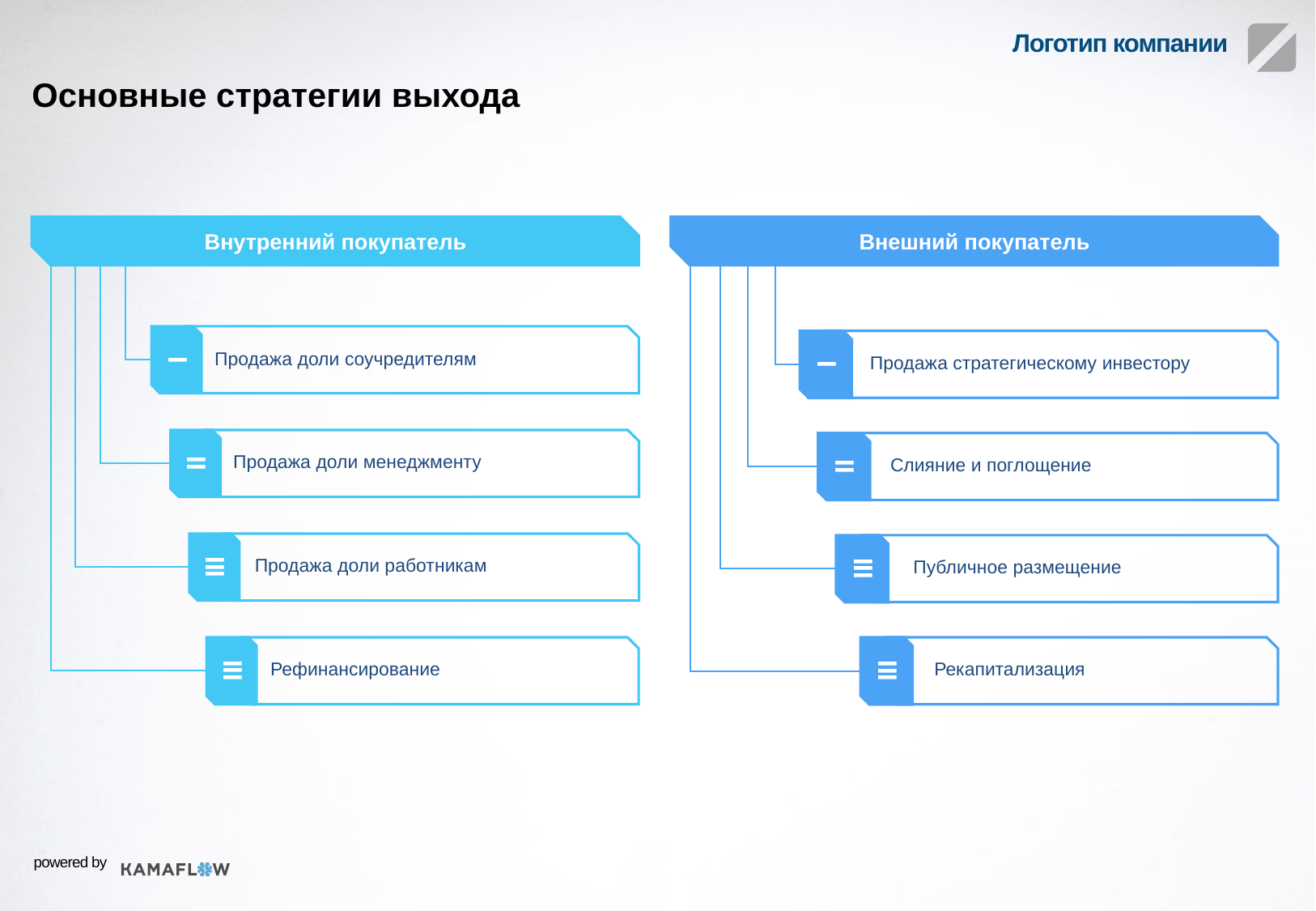

Основные стратегии выхода

Внутренний покупатель

Внешний покупатель

I

Продажа доли соучредителям

I

Продажа стратегическому инвестору

II

Продажа доли менеджменту

II

Слияние и поглощение

III

Продажа доли работникам

III

Публичное размещение

III

Рефинансирование

III

Рекапитализация
2